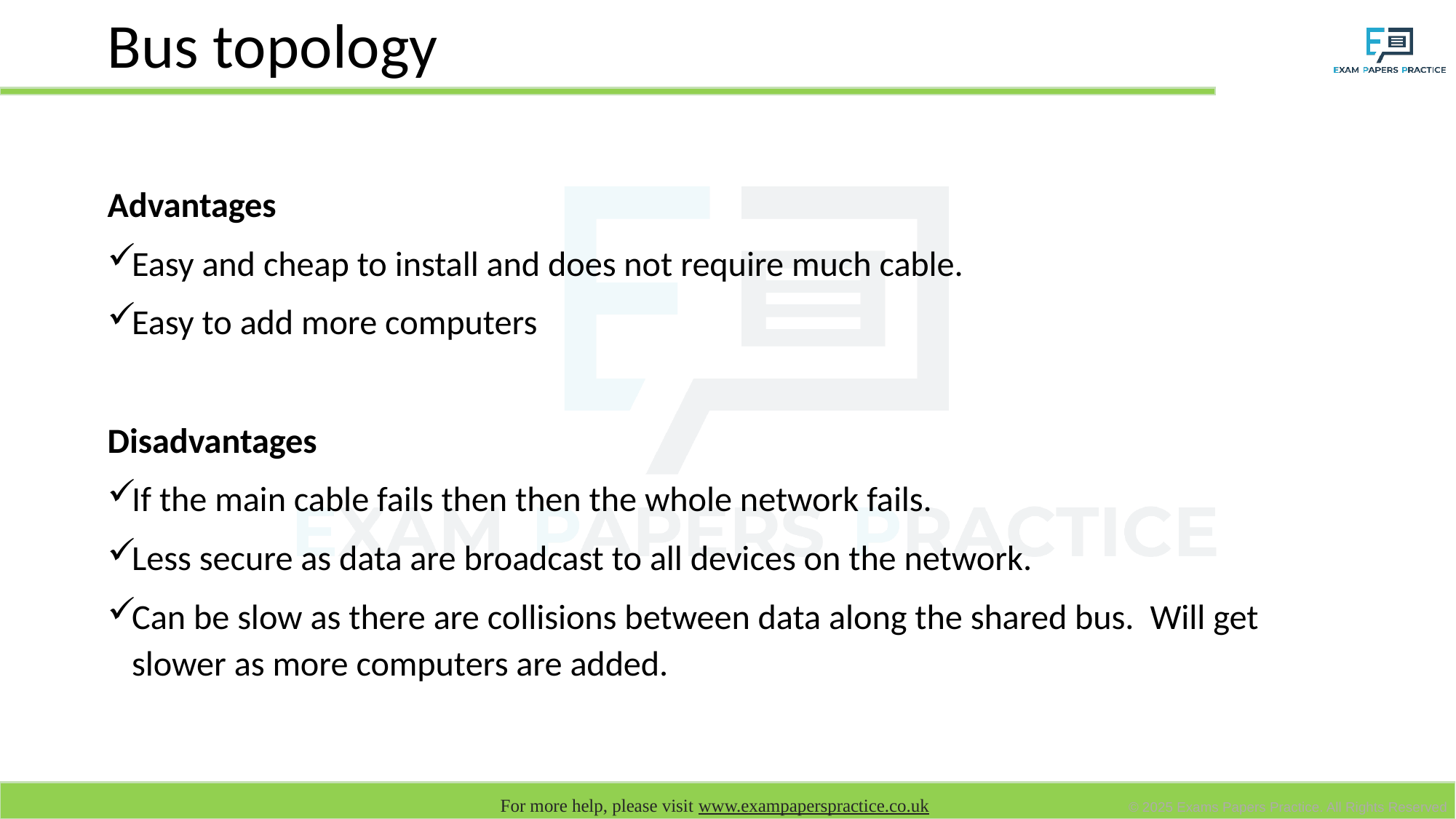

# Bus topology
Advantages
Easy and cheap to install and does not require much cable.
Easy to add more computers

Disadvantages
If the main cable fails then then the whole network fails.
Less secure as data are broadcast to all devices on the network.
Can be slow as there are collisions between data along the shared bus.  Will get slower as more computers are added.